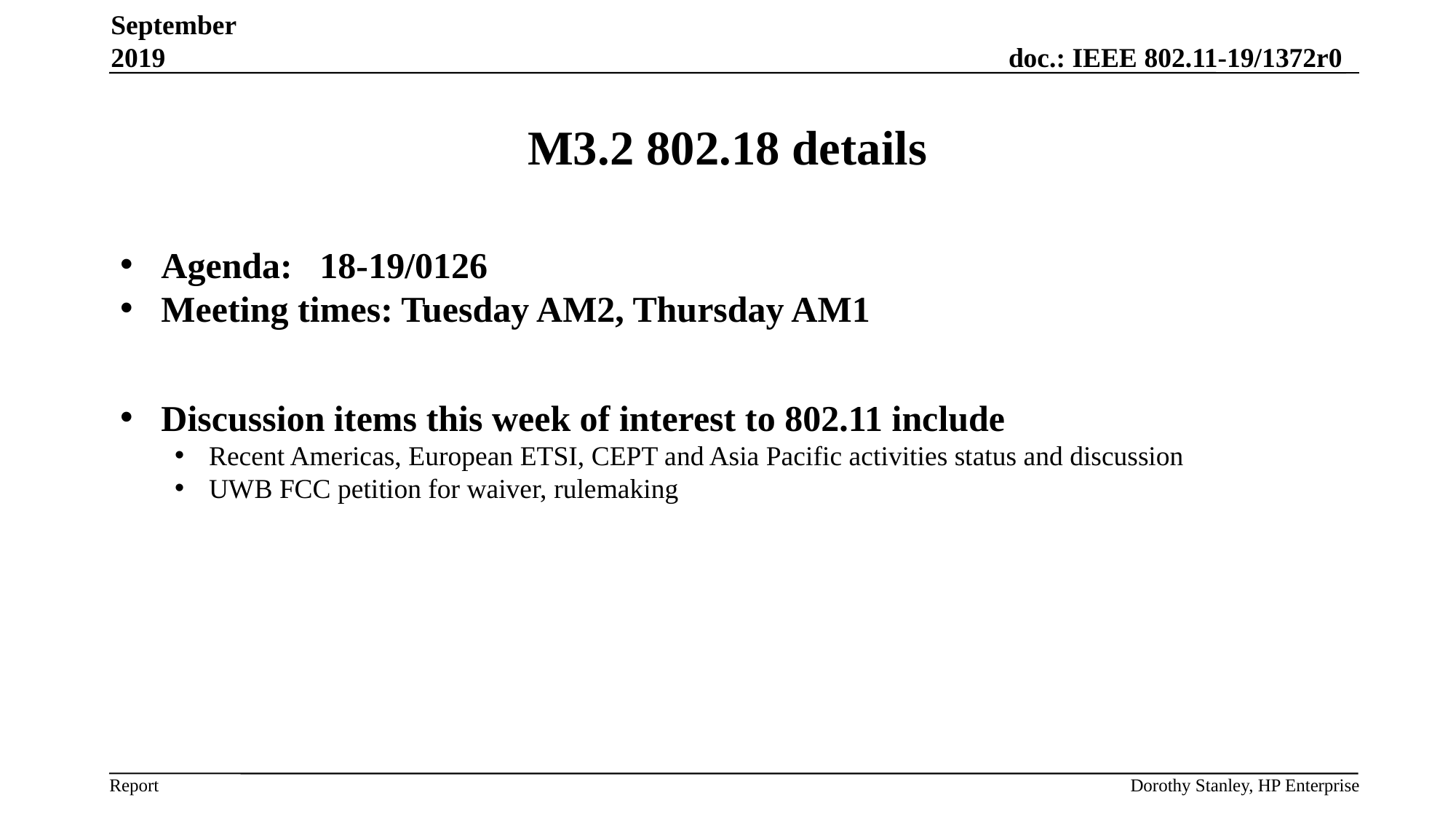

September 2019
# M3.2 802.18 details
Agenda:   18-19/0126
Meeting times: Tuesday AM2, Thursday AM1

Discussion items this week of interest to 802.11 include
Recent Americas, European ETSI, CEPT and Asia Pacific activities status and discussion
UWB FCC petition for waiver, rulemaking

Dorothy Stanley, HP Enterprise